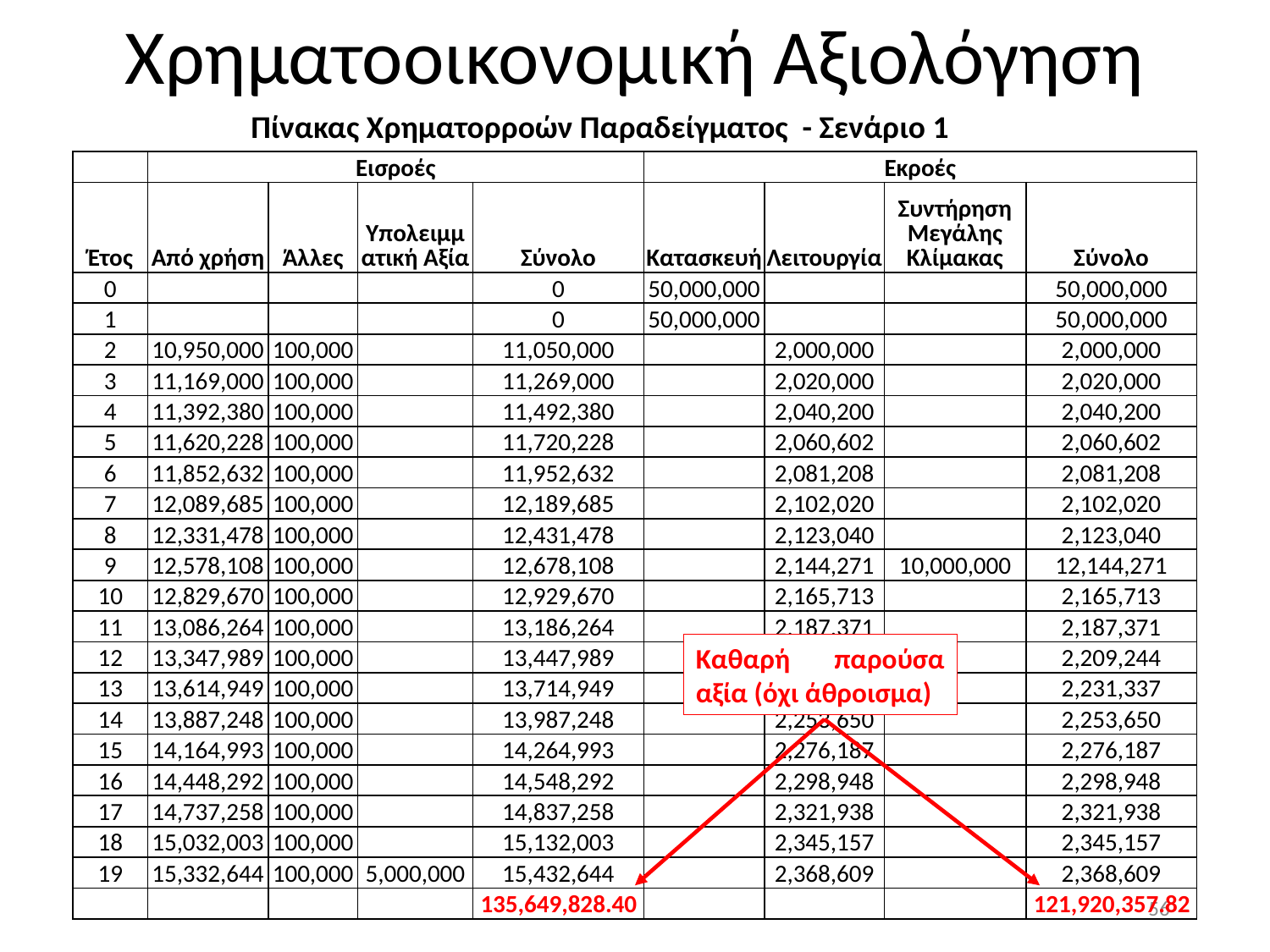

# Χρηματοοικονομική Αξιολόγηση
Πίνακας Χρηματορροών Παραδείγματος  - Σενάριο 1
|  | Εισροές |  |  |  | Εκροές |  |  |  |
| --- | --- | --- | --- | --- | --- | --- | --- | --- |
| Έτος | Από χρήση | Άλλες | Υπολειμματική Αξία | Σύνολο | Κατασκευή | Λειτουργία | Συντήρηση Μεγάλης Κλίμακας | Σύνολο |
| 0 |  |  |  | 0 | 50,000,000 |  |  | 50,000,000 |
| 1 |  |  |  | 0 | 50,000,000 |  |  | 50,000,000 |
| 2 | 10,950,000 | 100,000 |  | 11,050,000 |  | 2,000,000 |  | 2,000,000 |
| 3 | 11,169,000 | 100,000 |  | 11,269,000 |  | 2,020,000 |  | 2,020,000 |
| 4 | 11,392,380 | 100,000 |  | 11,492,380 |  | 2,040,200 |  | 2,040,200 |
| 5 | 11,620,228 | 100,000 |  | 11,720,228 |  | 2,060,602 |  | 2,060,602 |
| 6 | 11,852,632 | 100,000 |  | 11,952,632 |  | 2,081,208 |  | 2,081,208 |
| 7 | 12,089,685 | 100,000 |  | 12,189,685 |  | 2,102,020 |  | 2,102,020 |
| 8 | 12,331,478 | 100,000 |  | 12,431,478 |  | 2,123,040 |  | 2,123,040 |
| 9 | 12,578,108 | 100,000 |  | 12,678,108 |  | 2,144,271 | 10,000,000 | 12,144,271 |
| 10 | 12,829,670 | 100,000 |  | 12,929,670 |  | 2,165,713 |  | 2,165,713 |
| 11 | 13,086,264 | 100,000 |  | 13,186,264 |  | 2,187,371 |  | 2,187,371 |
| 12 | 13,347,989 | 100,000 |  | 13,447,989 |  | 2,209,244 |  | 2,209,244 |
| 13 | 13,614,949 | 100,000 |  | 13,714,949 |  | 2,231,337 |  | 2,231,337 |
| 14 | 13,887,248 | 100,000 |  | 13,987,248 |  | 2,253,650 |  | 2,253,650 |
| 15 | 14,164,993 | 100,000 |  | 14,264,993 |  | 2,276,187 |  | 2,276,187 |
| 16 | 14,448,292 | 100,000 |  | 14,548,292 |  | 2,298,948 |  | 2,298,948 |
| 17 | 14,737,258 | 100,000 |  | 14,837,258 |  | 2,321,938 |  | 2,321,938 |
| 18 | 15,032,003 | 100,000 |  | 15,132,003 |  | 2,345,157 |  | 2,345,157 |
| 19 | 15,332,644 | 100,000 | 5,000,000 | 15,432,644 |  | 2,368,609 |  | 2,368,609 |
|  |  |  |  | 135,649,828.40 |  |  |  | 121,920,357.82 |
Καθαρή παρούσα αξία (όχι άθροισμα)
56